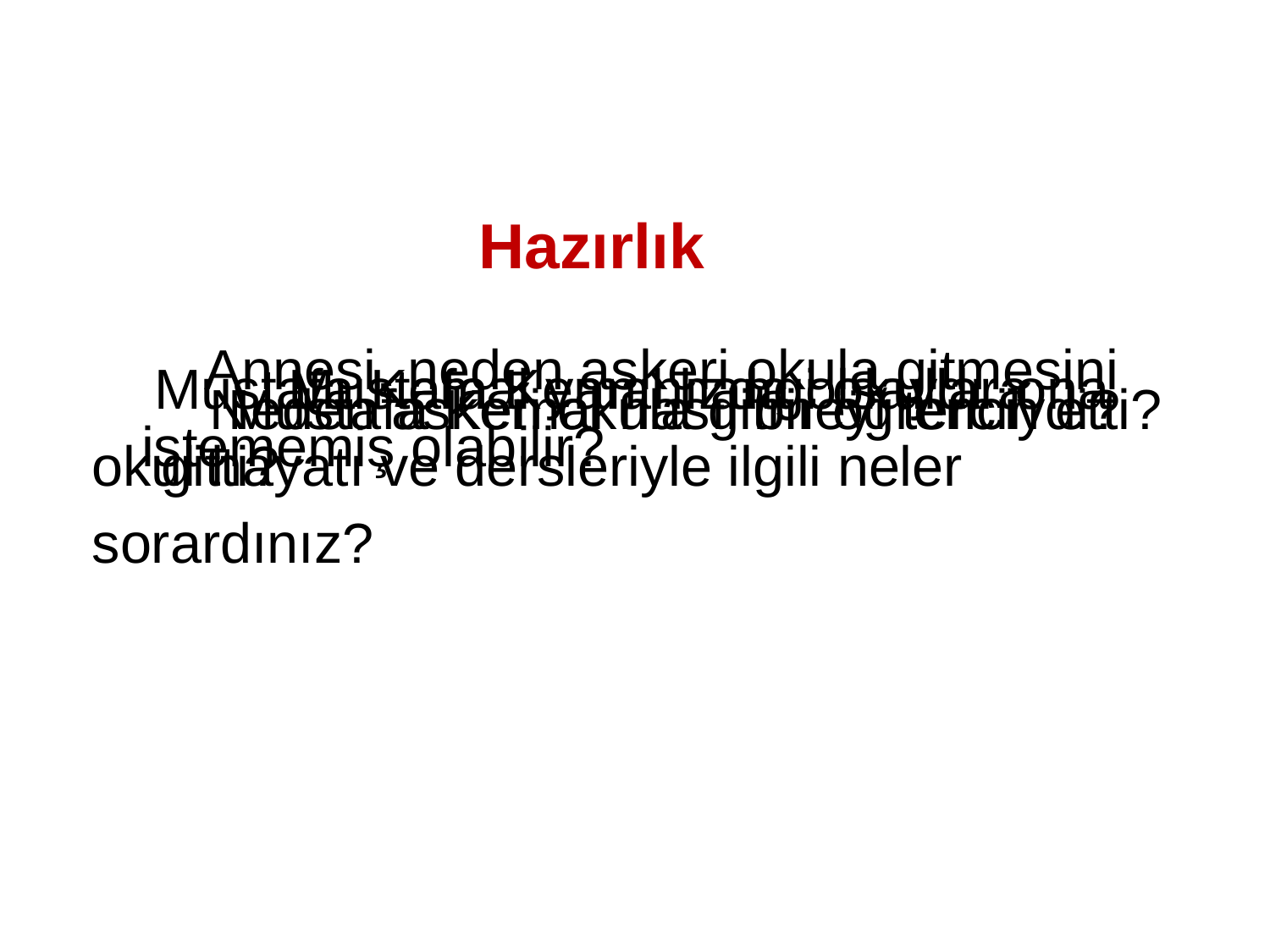

Hazırlık
    Annesi, neden askeri okula gitmesini istememiş olabilir?
    Mustafa Kemal yanınızda olsaydı  ona okul hayatı ve dersleriyle ilgili neler sorardınız?
	Mustafa Kemal hangi okullara gitti?
     Neden askeri okula gitmeyi tercih etti?
   Mustafa Kemal nasıl bir öğrenciydi?